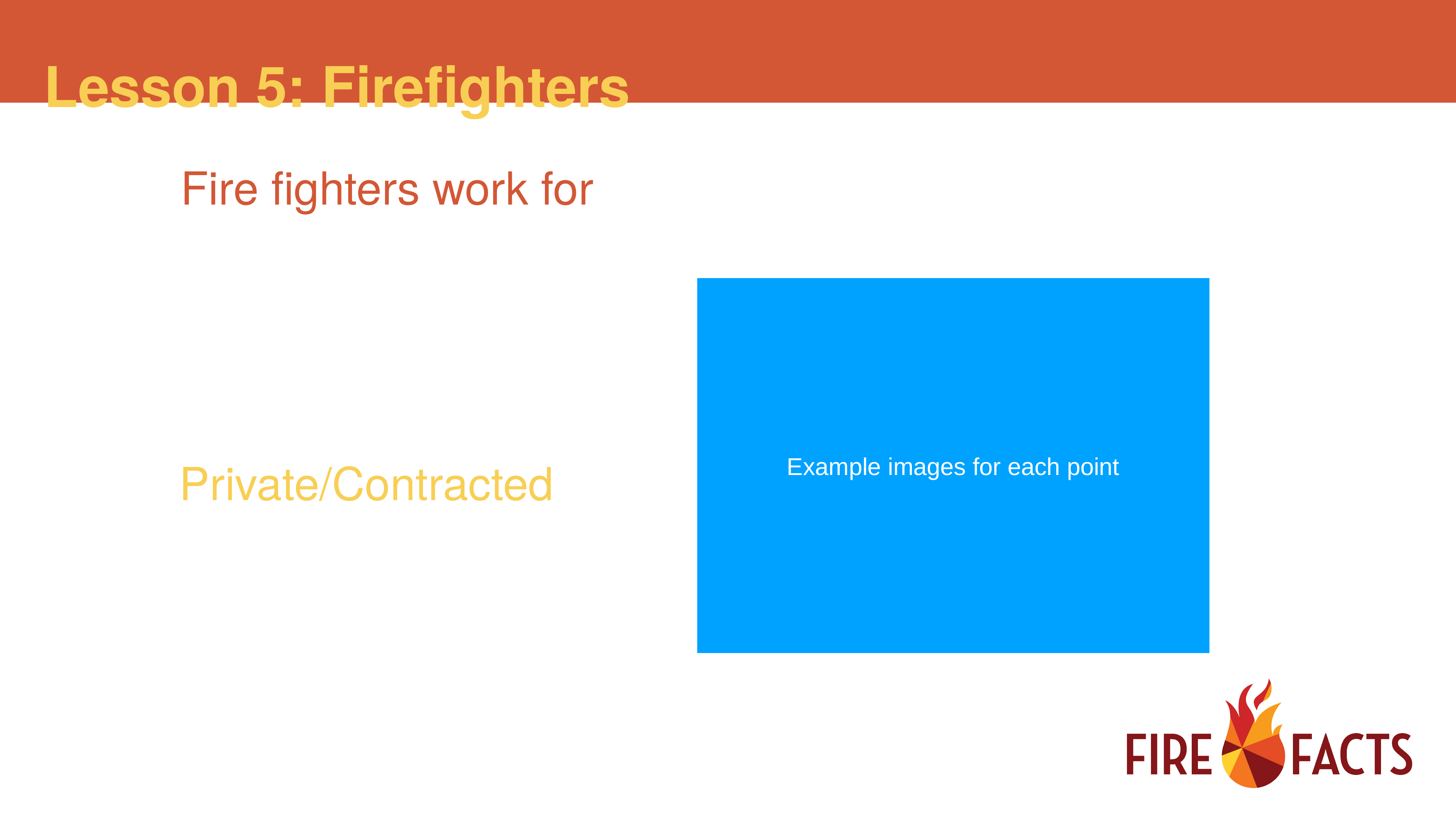

Fire fighters work for
 Private/Contracted
Example images for each point